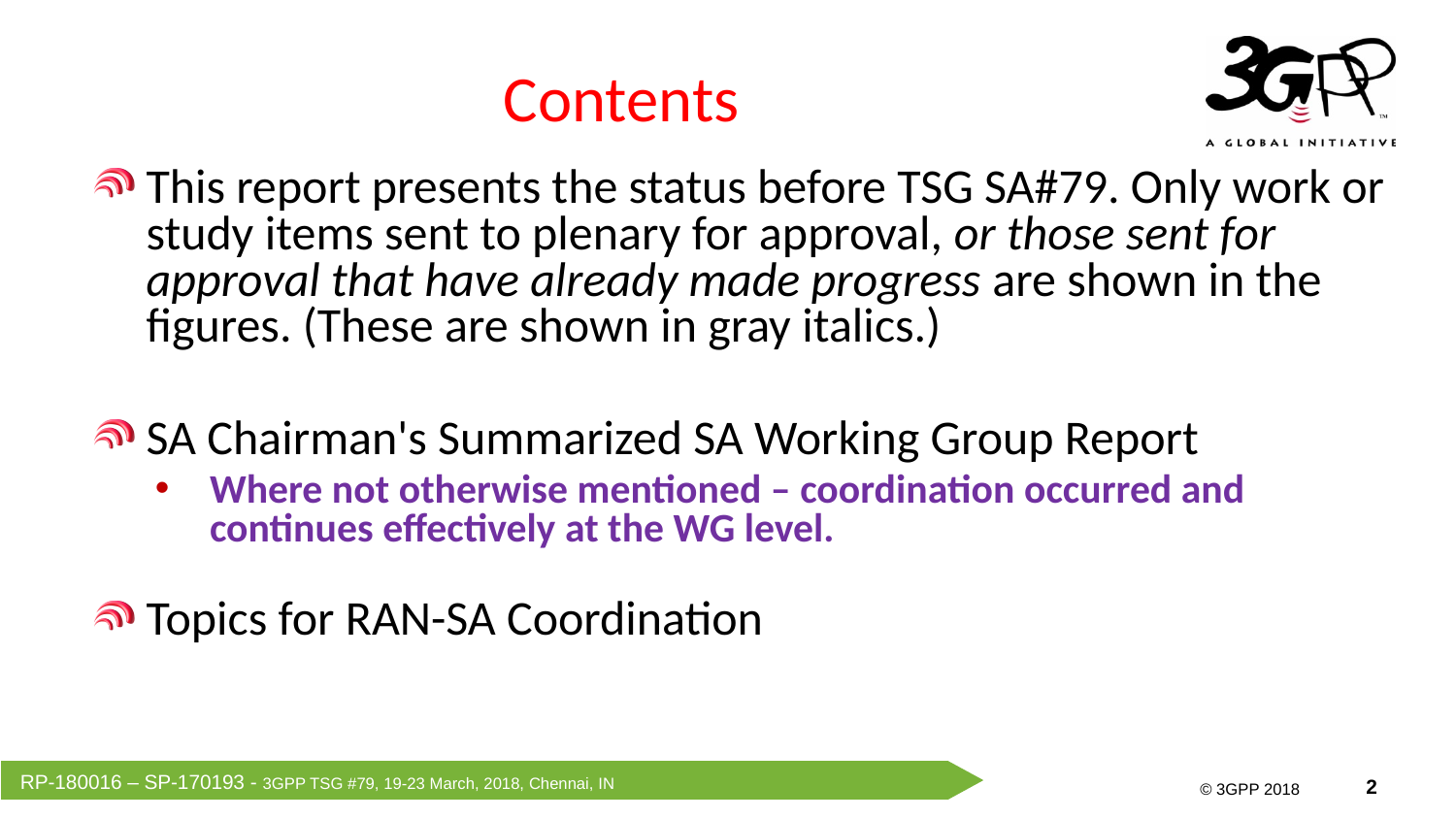

# Contents
This report presents the status before TSG SA#79. Only work or study items sent to plenary for approval, or those sent for approval that have already made progress are shown in the figures. (These are shown in gray italics.)

SA Chairman's Summarized SA Working Group Report
Where not otherwise mentioned – coordination occurred and continues effectively at the WG level.
Topics for RAN-SA Coordination